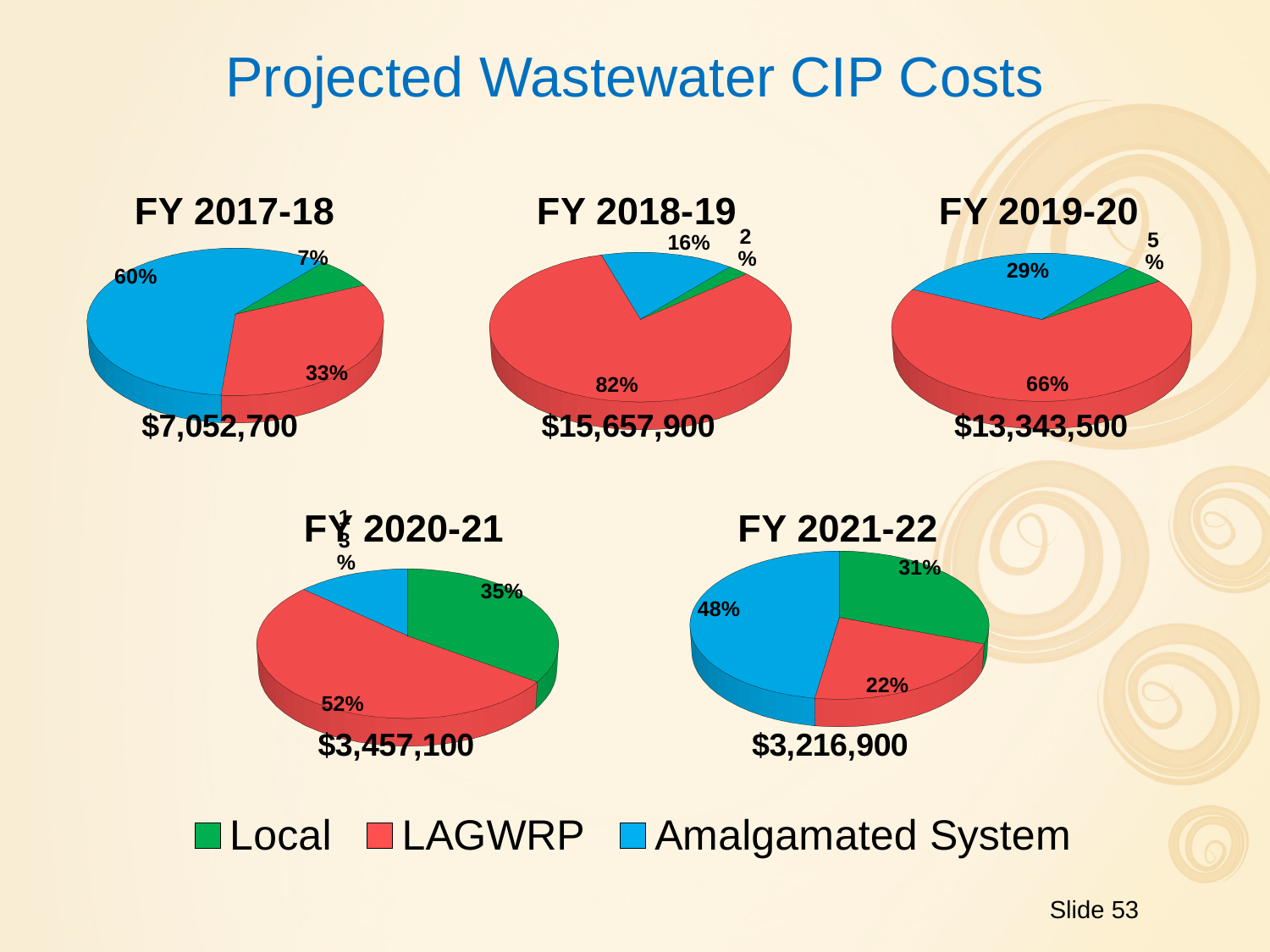

Projected Wastewater CIP Costs

[unsupported chart]

[unsupported chart]

[unsupported chart]

[unsupported chart]

[unsupported chart]

[unsupported chart]

Slide 53